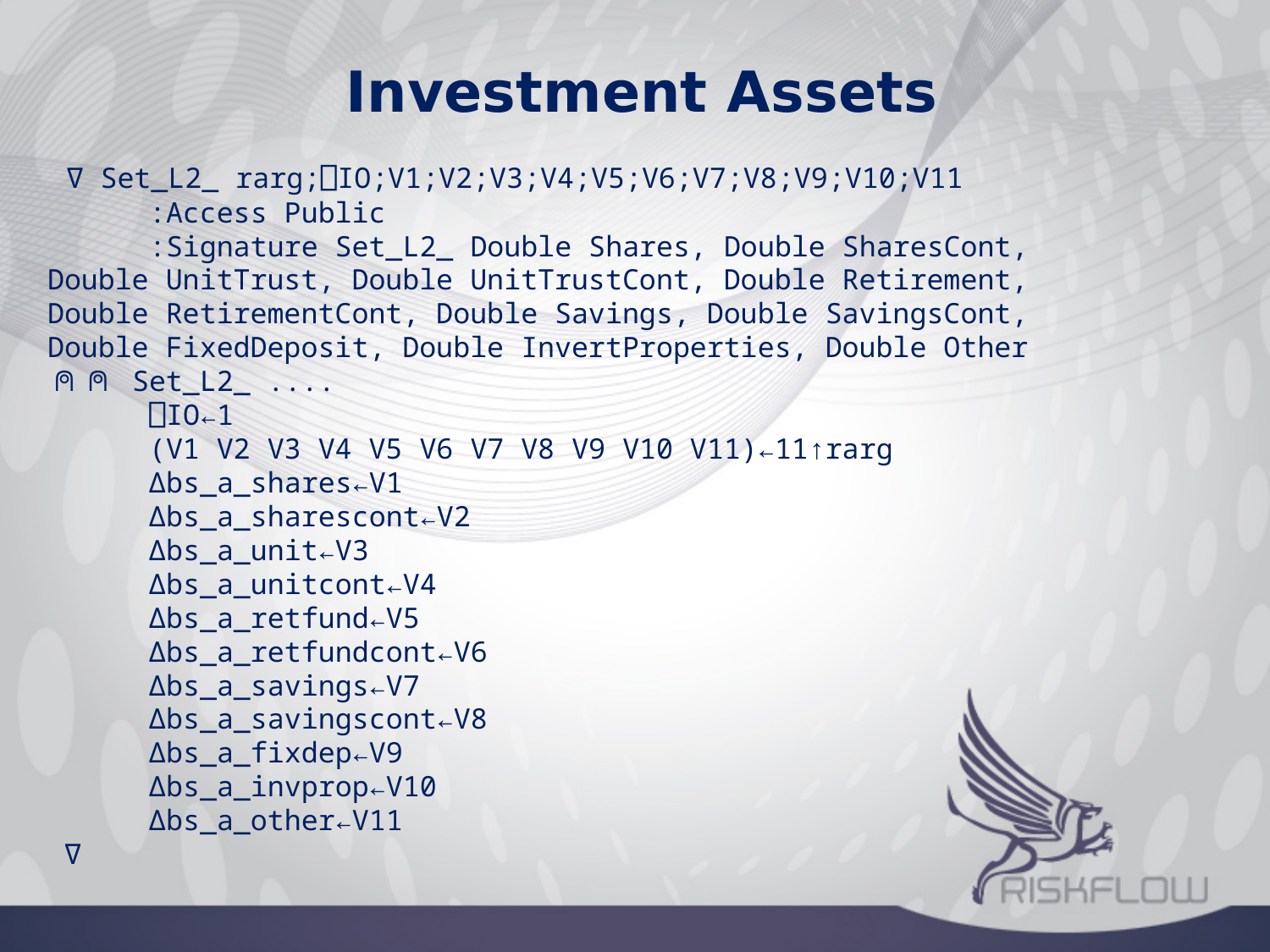

Investment Assets
 ∇ Set_L2_ rarg;⎕IO;V1;V2;V3;V4;V5;V6;V7;V8;V9;V10;V11
      :Access Public
      :Signature Set_L2_ Double Shares, Double SharesCont,
Double UnitTrust, Double UnitTrustCont, Double Retirement,
Double RetirementCont, Double Savings, Double SavingsCont,
Double FixedDeposit, Double InvertProperties, Double Other
⍝⍝ Set_L2_ ....
      ⎕IO←1
      (V1 V2 V3 V4 V5 V6 V7 V8 V9 V10 V11)←11↑rarg
      ∆bs_a_shares←V1
      ∆bs_a_sharescont←V2
      ∆bs_a_unit←V3
      ∆bs_a_unitcont←V4
      ∆bs_a_retfund←V5
      ∆bs_a_retfundcont←V6
      ∆bs_a_savings←V7
      ∆bs_a_savingscont←V8
      ∆bs_a_fixdep←V9
      ∆bs_a_invprop←V10
      ∆bs_a_other←V11
 ∇